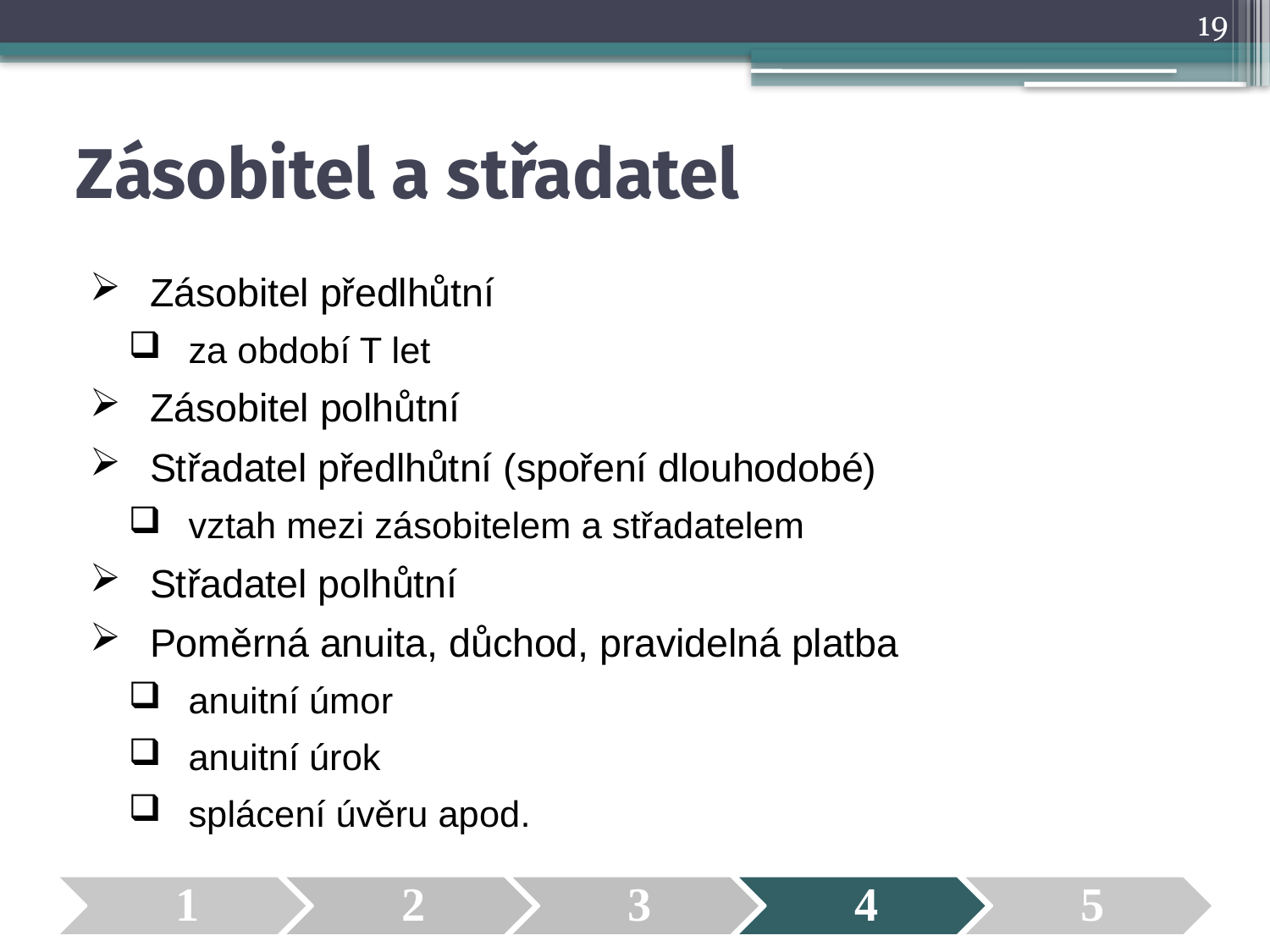

19
# Zásobitel a střadatel
Zásobitel předlhůtní
za období T let
Zásobitel polhůtní
Střadatel předlhůtní (spoření dlouhodobé)
vztah mezi zásobitelem a střadatelem
Střadatel polhůtní
Poměrná anuita, důchod, pravidelná platba
anuitní úmor
anuitní úrok
splácení úvěru apod.

1
2
3
4
5